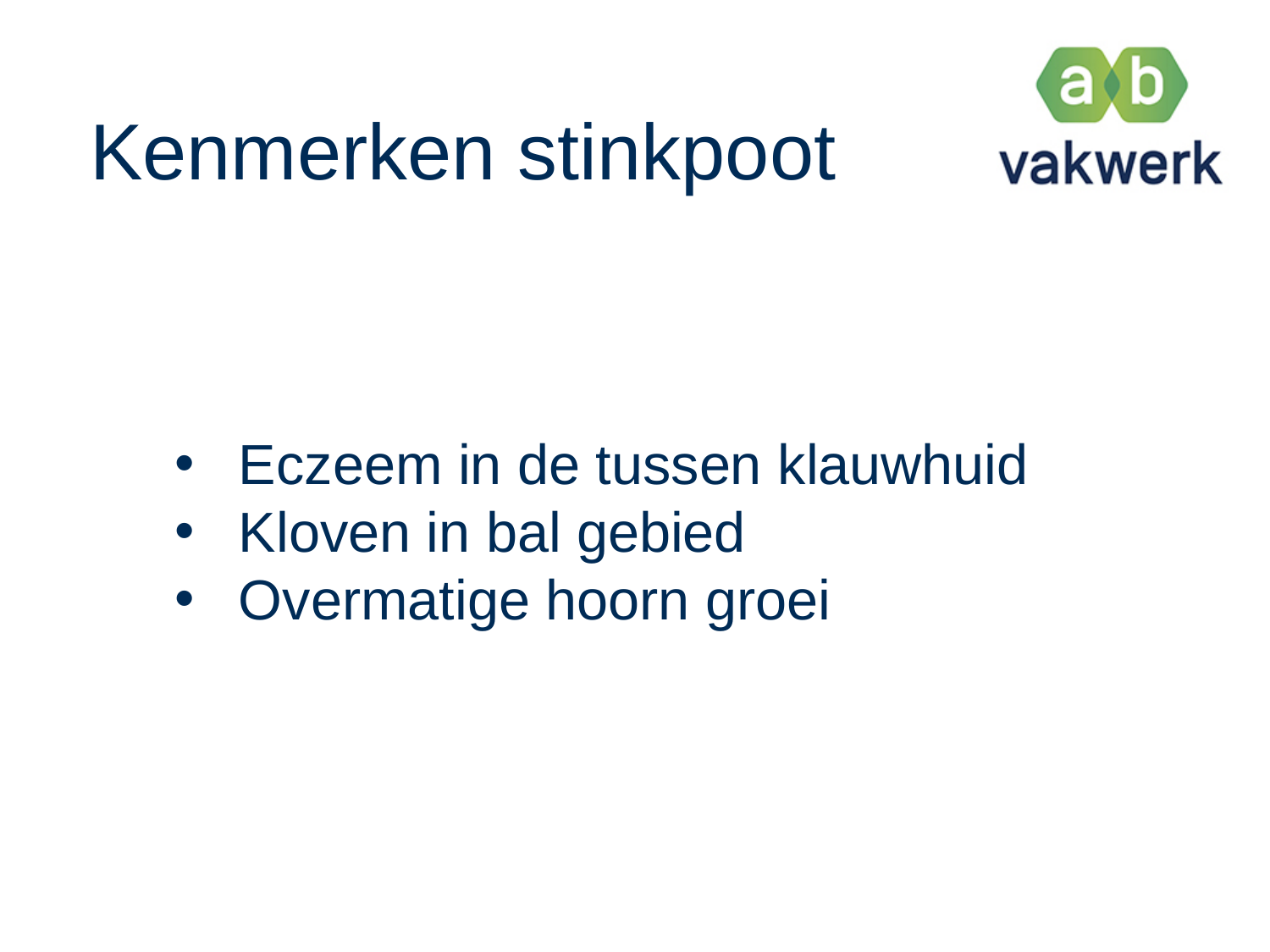

# Kenmerken stinkpoot
Eczeem in de tussen klauwhuid
Kloven in bal gebied
Overmatige hoorn groei